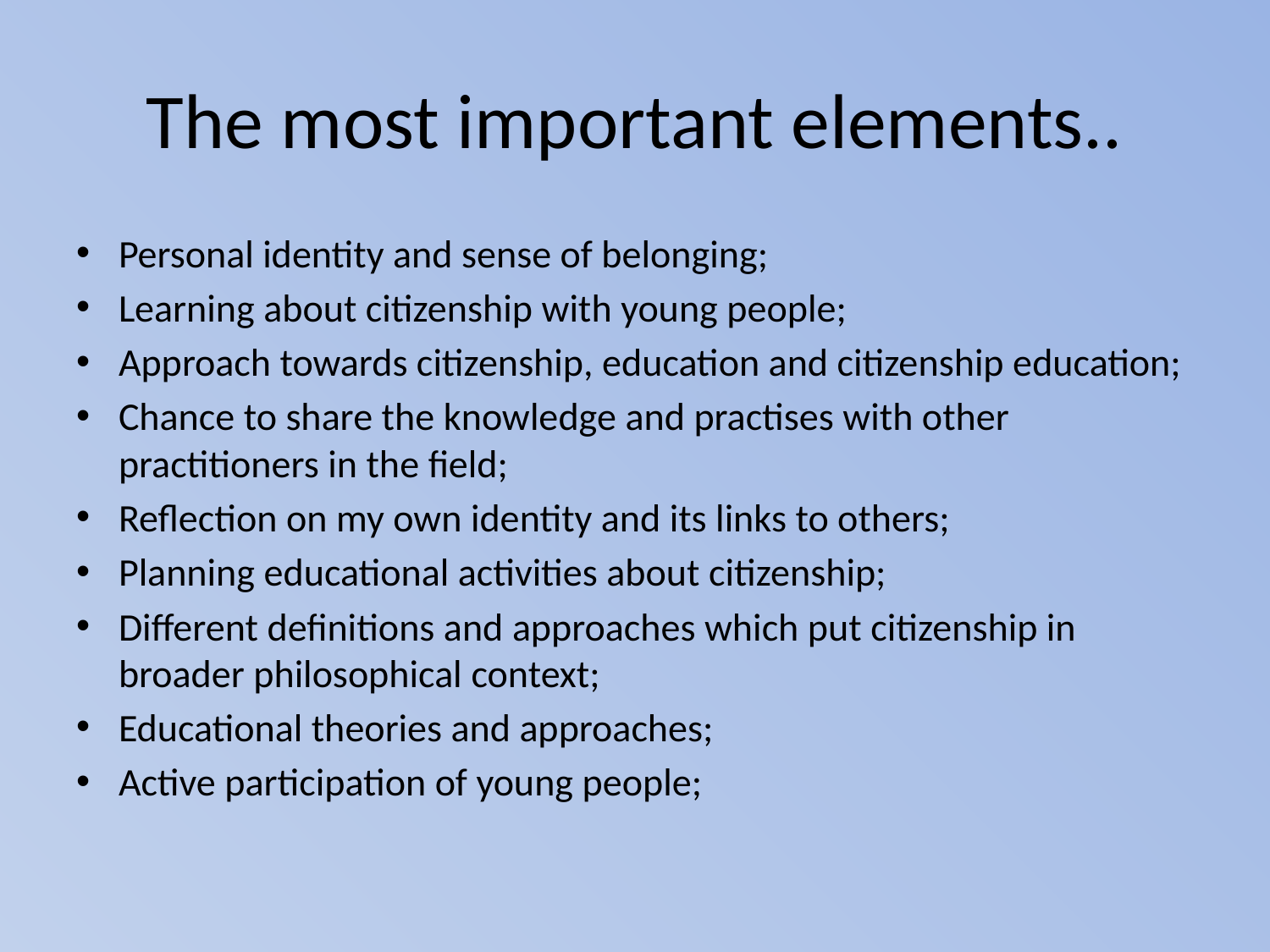

# The most important elements..
Personal identity and sense of belonging;
Learning about citizenship with young people;
Approach towards citizenship, education and citizenship education;
Chance to share the knowledge and practises with other practitioners in the field;
Reflection on my own identity and its links to others;
Planning educational activities about citizenship;
Different definitions and approaches which put citizenship in broader philosophical context;
Educational theories and approaches;
Active participation of young people;